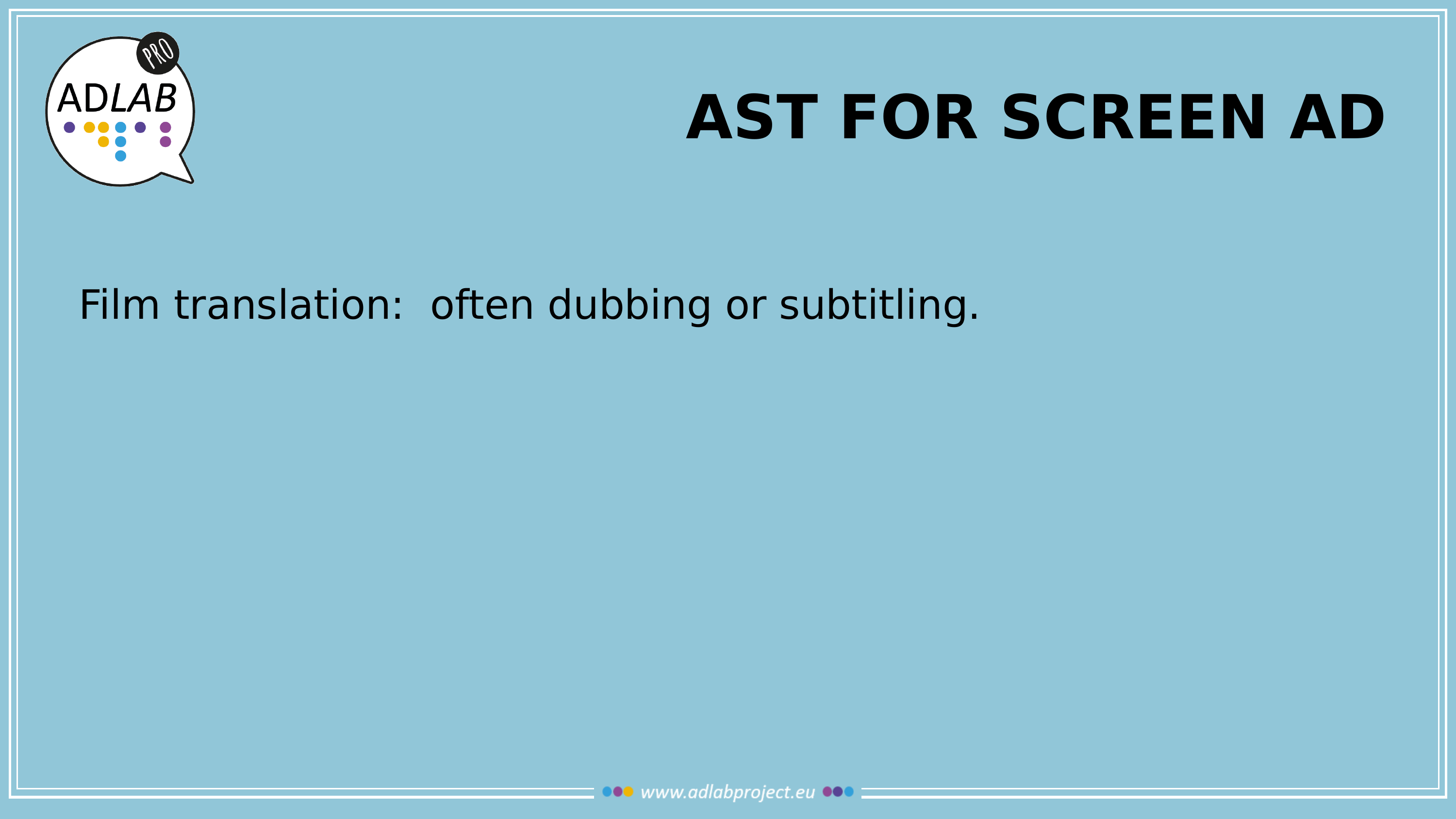

# AST FOR SCREEN AD
Film translation:  often dubbing or subtitling.